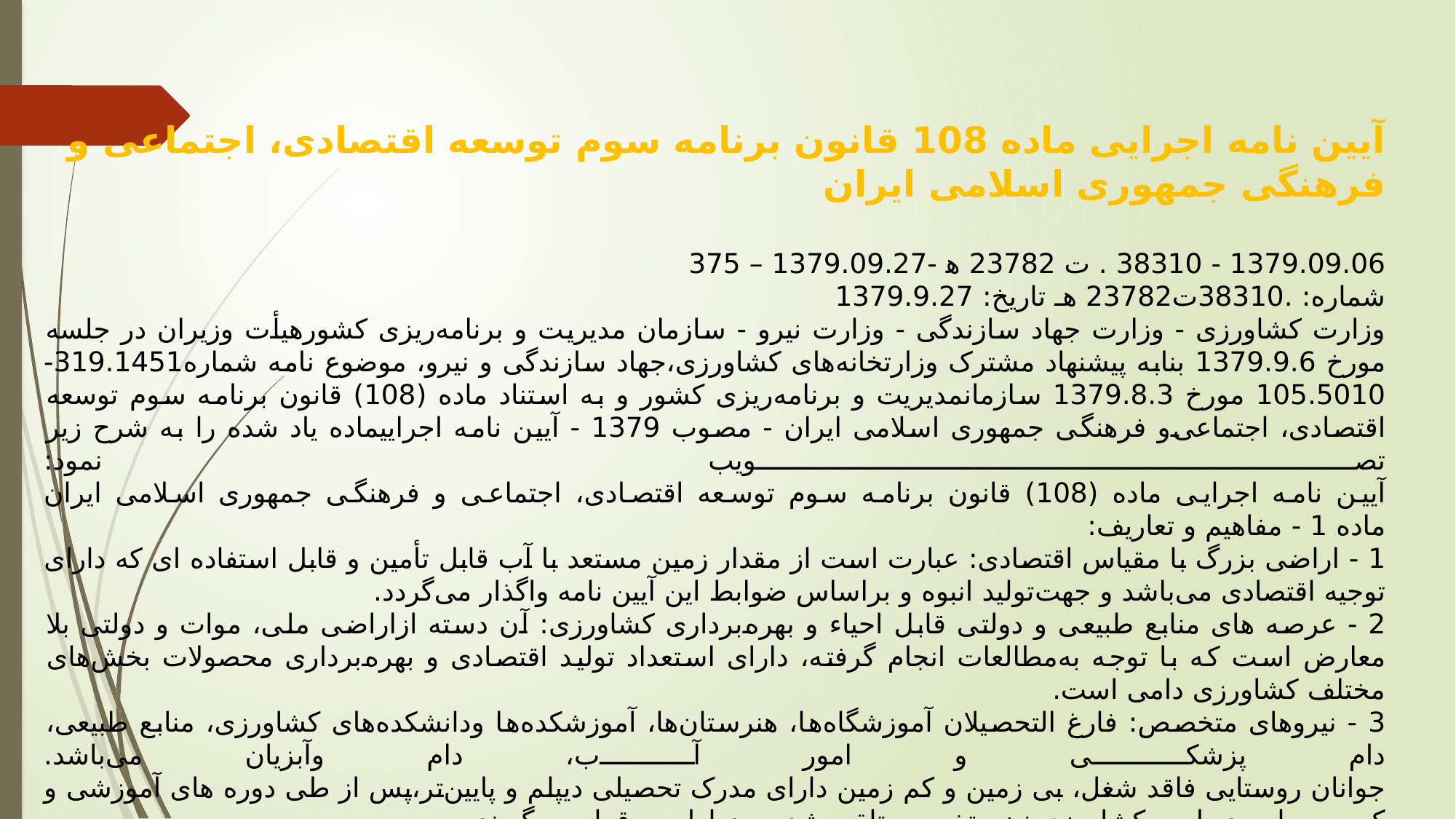

آیین نامه اجرایی ماده 108 قانون برنامه سوم توسعه اقتصادی، اجتماعی و فرهنگی جمهوری اسلامی ایران
1379.09.06 - 38310 . ت 23782 ه‍ -1379.09.27 – 375
‌شماره: .38310ت23782 هـ تاریخ: 1379.9.27
‌وزارت کشاورزی - وزارت جهاد سازندگی - وزارت نیرو - سازمان مدیریت و برنامه‌ریزی کشورهیأت وزیران در جلسه مورخ 1379.9.6 بنابه پیشنهاد مشترک وزارتخانه‌های کشاورزی،جهاد سازندگی و نیرو، موضوع نامه شماره319.1451-105.5010 مورخ 1379.8.3 سازمانمدیریت و برنامه‌ریزی کشور و به استناد ماده (108) قانون برنامه سوم توسعه اقتصادی، اجتماعی‌و فرهنگی جمهوری اسلامی ایران - مصوب 1379 - آیین نامه اجراییماده یاد شده را به شرح زیر تصویب نمود:
‌آیین نامه اجرایی ماده (108) قانون برنامه سوم توسعه اقتصادی، اجتماعی و فرهنگی جمهوری اسلامی ایران
ماده 1 - ‌مفاهیم و تعاریف:
1 - اراضی بزرگ با مقیاس اقتصادی: عبارت است از مقدار زمین مستعد با آب قابل تأمین و قابل استفاده ای که دارای توجیه اقتصادی می‌باشد و جهت‌تولید انبوه و براساس ضوابط این آیین نامه واگذار می‌گردد.
2 - عرصه های منابع طبیعی و دولتی قابل احیاء و بهره‌برداری کشاورزی: آن دسته ازاراضی ملی، موات و دولتی بلا معارض است که با توجه به‌مطالعات انجام گرفته، دارای استعداد تولید اقتصادی و بهره‌برداری محصولات بخش‌های مختلف کشاورزی دامی است.
3 - نیروهای متخصص: فارغ التحصیلان آموزشگاه‌ها، هنرستان‌ها، آموزشکده‌ها ودانشکده‌های کشاورزی، منابع طبیعی، دام پزشکی و امور آب، دام و‌آبزیان می‌باشد.
جوانان روستایی فاقد شغل، بی زمین و کم زمین دارای مدرک تحصیلی دیپلم و پایین‌تر،پس از طی دوره های آموزشی و کسب مهارت‌در امور کشاورزی نیز متخصص تلقی شده و دراولویت قرار می‌گیرند.